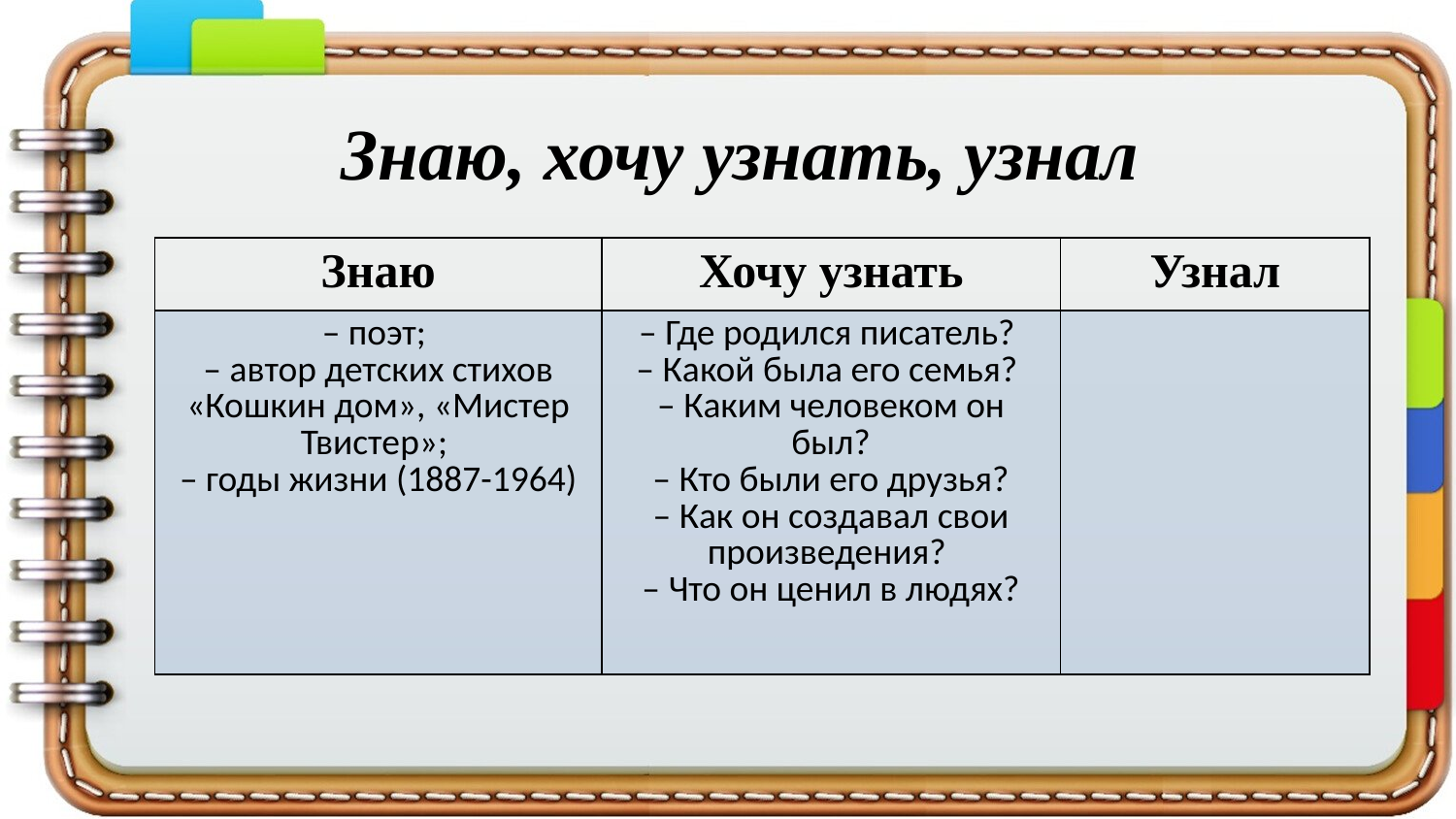

Знаю, хочу узнать, узнал
| Знаю | Хочу узнать | Узнал |
| --- | --- | --- |
| – поэт; – автор детских стихов «Кошкин дом», «Мистер Твистер»; – годы жизни (1887-1964) | – Где родился писатель? – Какой была его семья? – Каким человеком он был? – Кто были его друзья? – Как он создавал свои произведения? – Что он ценил в людях? |  |